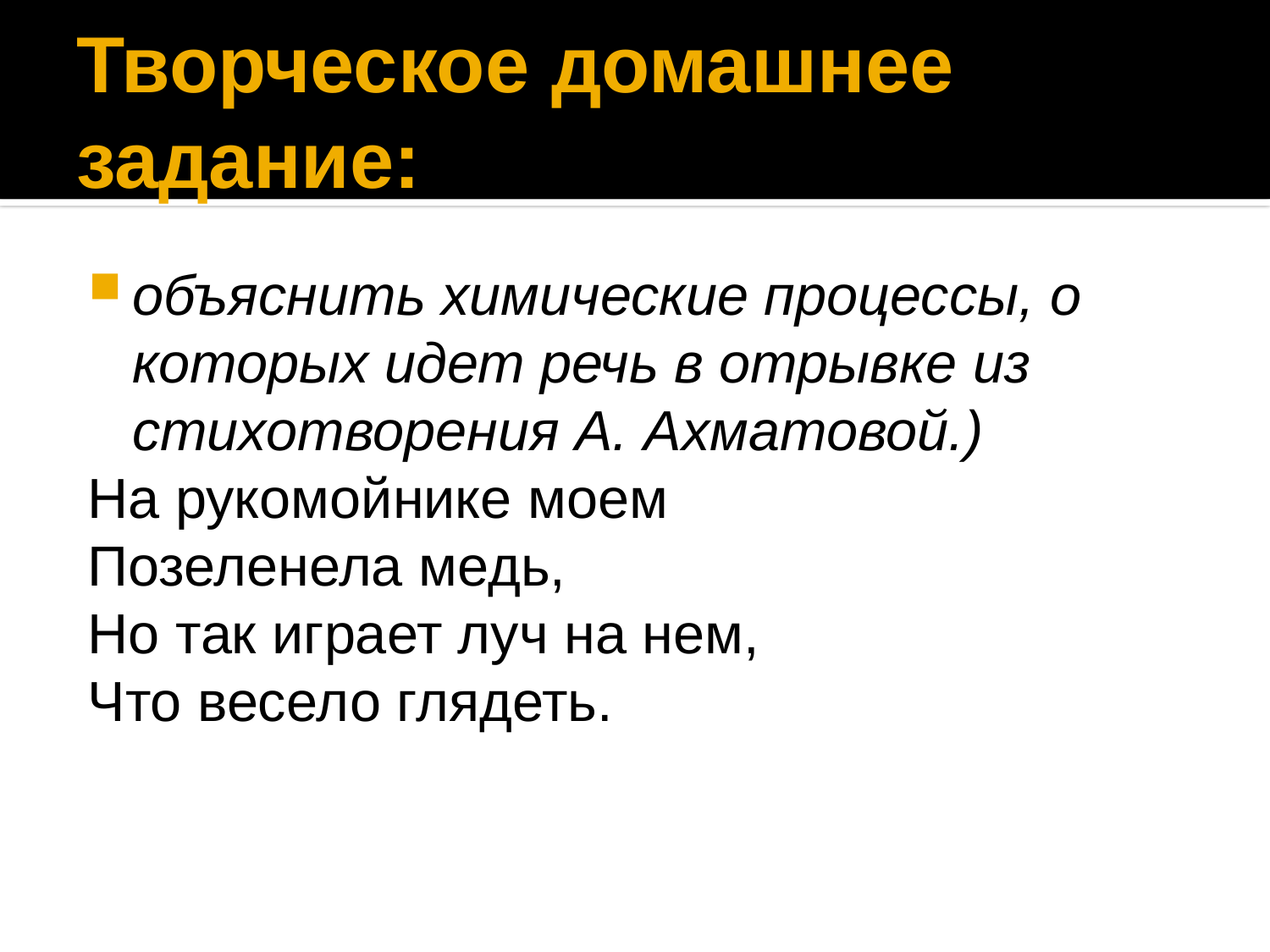

# Творческое домашнее задание:
объяснить химические процессы, о которых идет речь в отрывке из стихотворения А. Ахматовой.)
На рукомойнике моем
Позеленела медь,
Но так играет луч на нем,
Что весело глядеть.